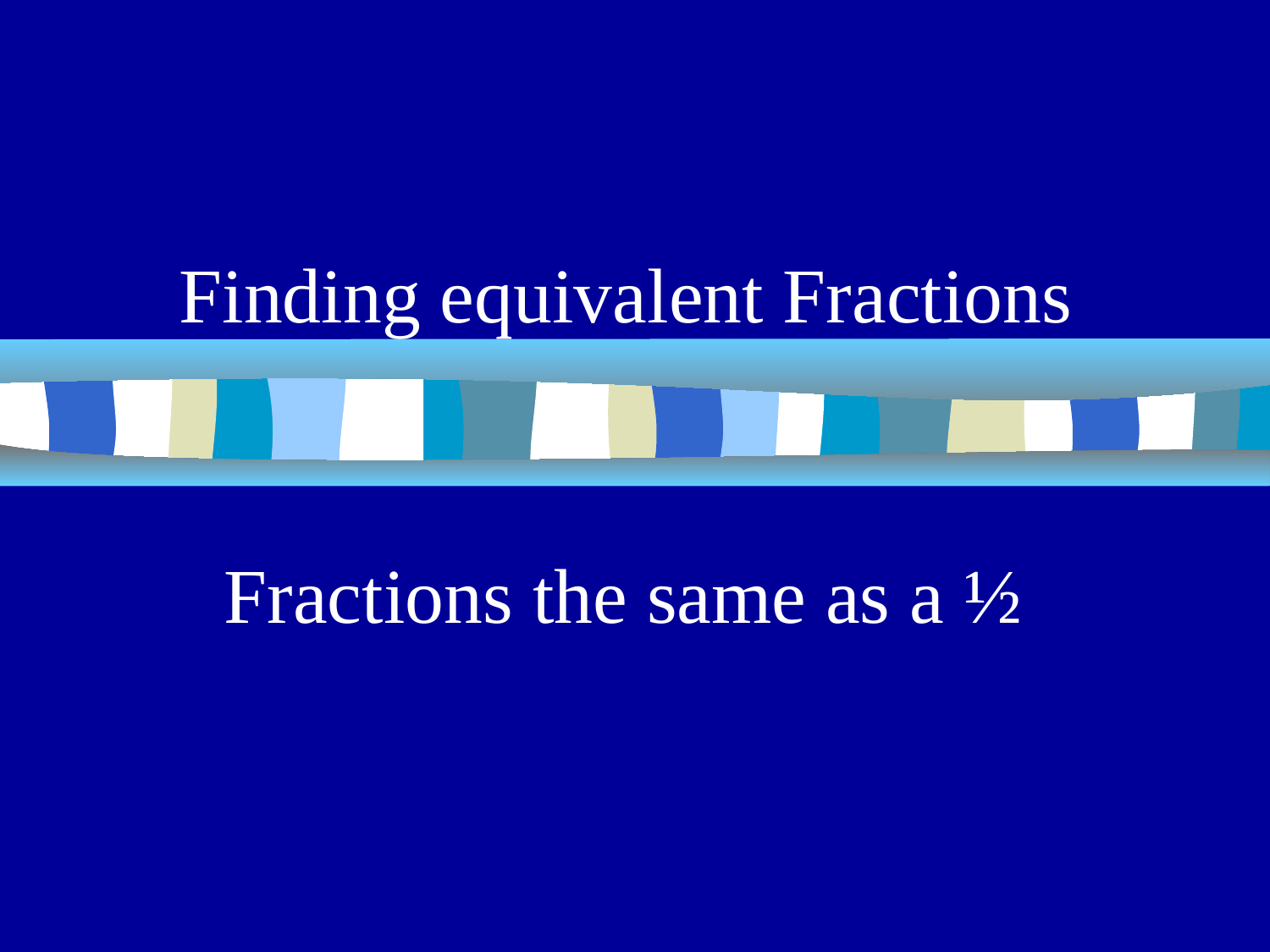

# Finding equivalent Fractions
Fractions the same as a ½